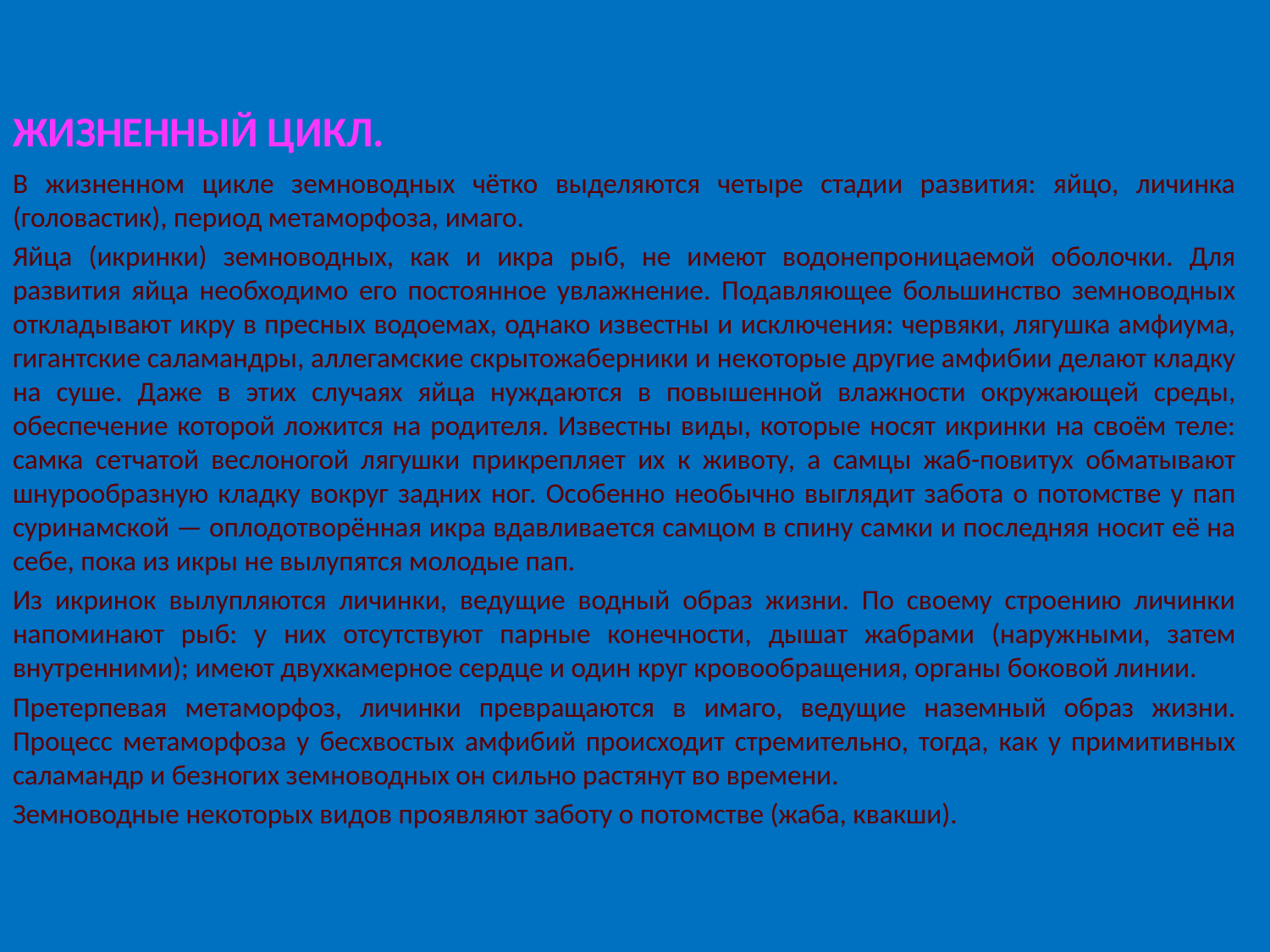

# Жизненный цикл.
В жизненном цикле земноводных чётко выделяются четыре стадии развития: яйцо, личинка (головастик), период метаморфоза, имаго.
Яйца (икринки) земноводных, как и икра рыб, не имеют водонепроницаемой оболочки. Для развития яйца необходимо его постоянное увлажнение. Подавляющее большинство земноводных откладывают икру в пресных водоемах, однако известны и исключения: червяки, лягушка амфиума, гигантские саламандры, аллегамские скрытожаберники и некоторые другие амфибии делают кладку на суше. Даже в этих случаях яйца нуждаются в повышенной влажности окружающей среды, обеспечение которой ложится на родителя. Известны виды, которые носят икринки на своём теле: самка сетчатой веслоногой лягушки прикрепляет их к животу, а самцы жаб-повитух обматывают шнурообразную кладку вокруг задних ног. Особенно необычно выглядит забота о потомстве у пап суринамской — оплодотворённая икра вдавливается самцом в спину самки и последняя носит её на себе, пока из икры не вылупятся молодые пап.
Из икринок вылупляются личинки, ведущие водный образ жизни. По своему строению личинки напоминают рыб: у них отсутствуют парные конечности, дышат жабрами (наружными, затем внутренними); имеют двухкамерное сердце и один круг кровообращения, органы боковой линии.
Претерпевая метаморфоз, личинки превращаются в имаго, ведущие наземный образ жизни. Процесс метаморфоза у бесхвостых амфибий происходит стремительно, тогда, как у примитивных саламандр и безногих земноводных он сильно растянут во времени.
Земноводные некоторых видов проявляют заботу о потомстве (жаба, квакши).